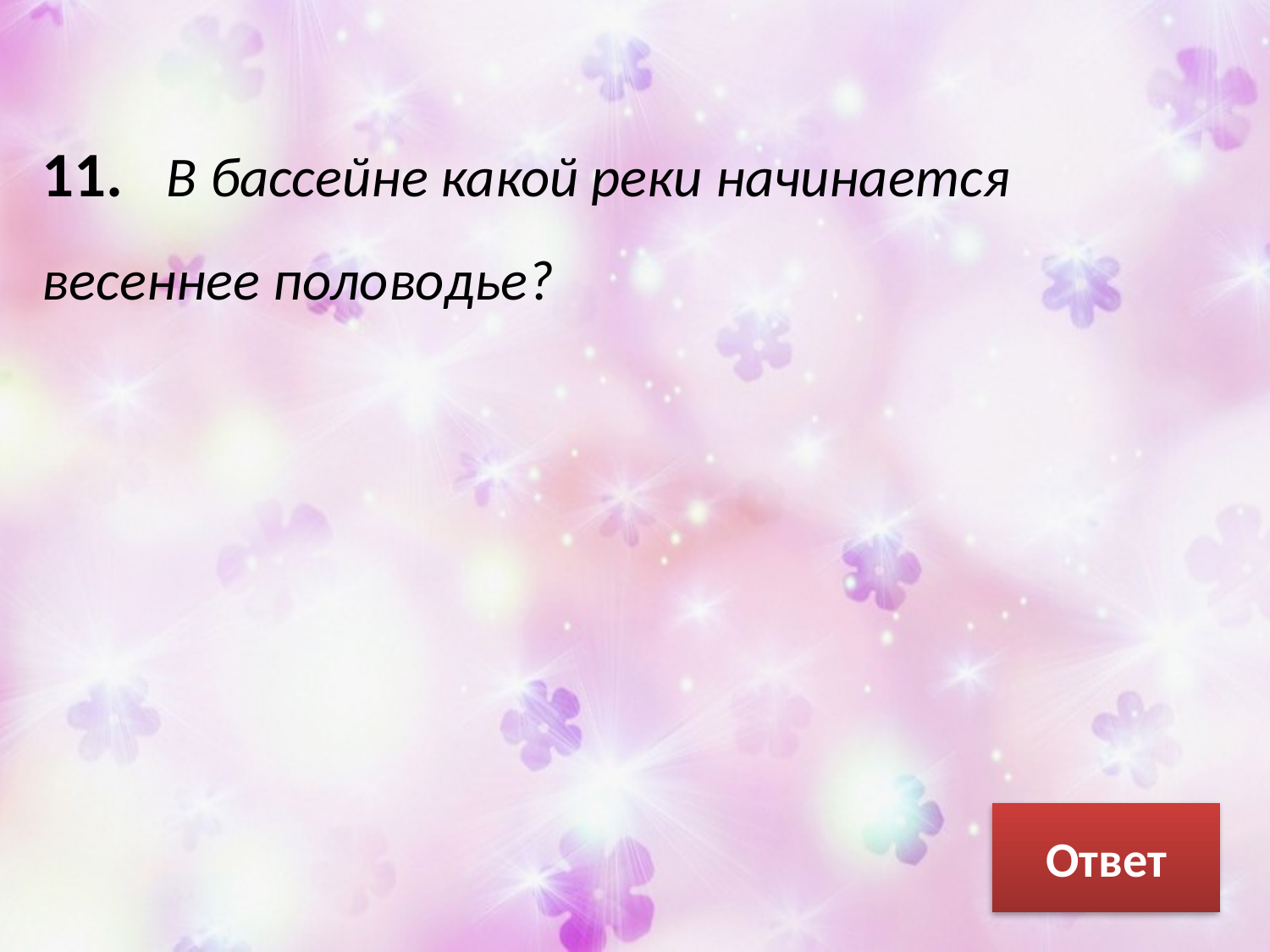

11.   В бассейне какой реки начинается весеннее половодье?
Ответ